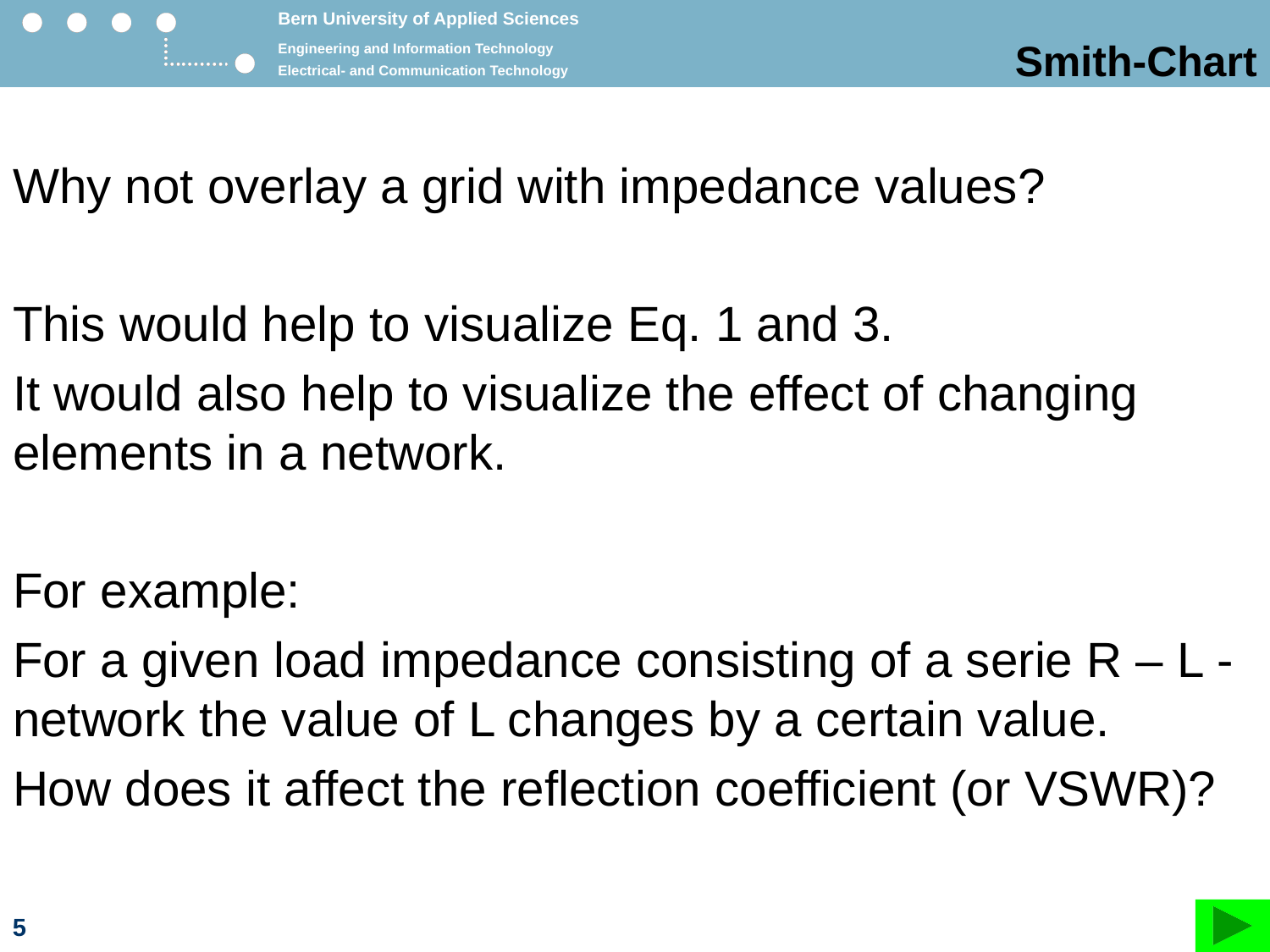

# Smith-Chart
Why not overlay a grid with impedance values?

This would help to visualize Eq. 1 and 3.
It would also help to visualize the effect of changing elements in a network.

For example:
For a given load impedance consisting of a serie R – L -network the value of L changes by a certain value.
How does it affect the reflection coefficient (or VSWR)?